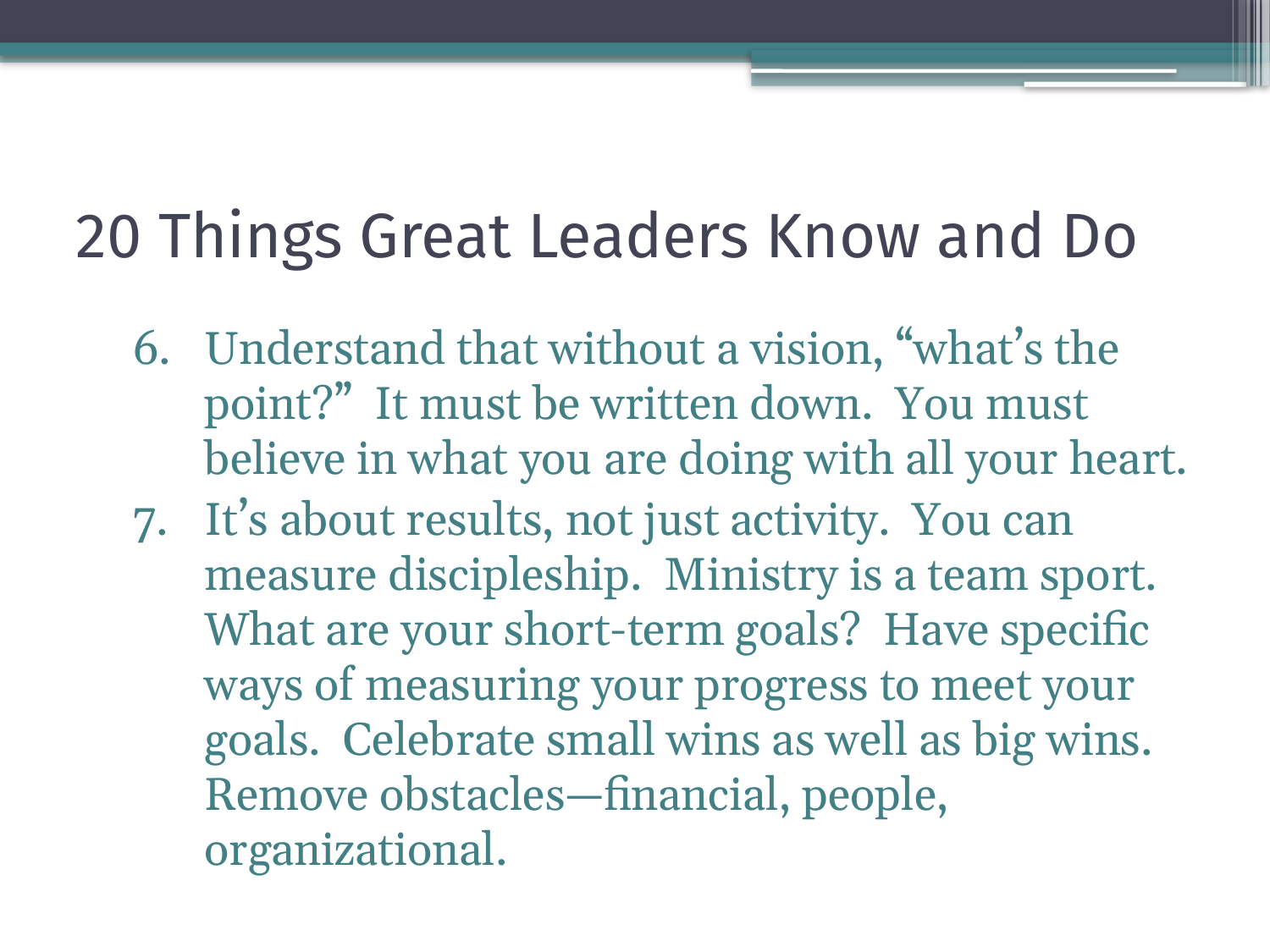

# 20 Things Great Leaders Know and Do
Understand that without a vision, “what’s the point?”  It must be written down.  You must believe in what you are doing with all your heart.
It’s about results, not just activity.  You can measure discipleship.  Ministry is a team sport.  What are your short-term goals?  Have specific ways of measuring your progress to meet your goals.  Celebrate small wins as well as big wins.  Remove obstacles—financial, people, organizational.